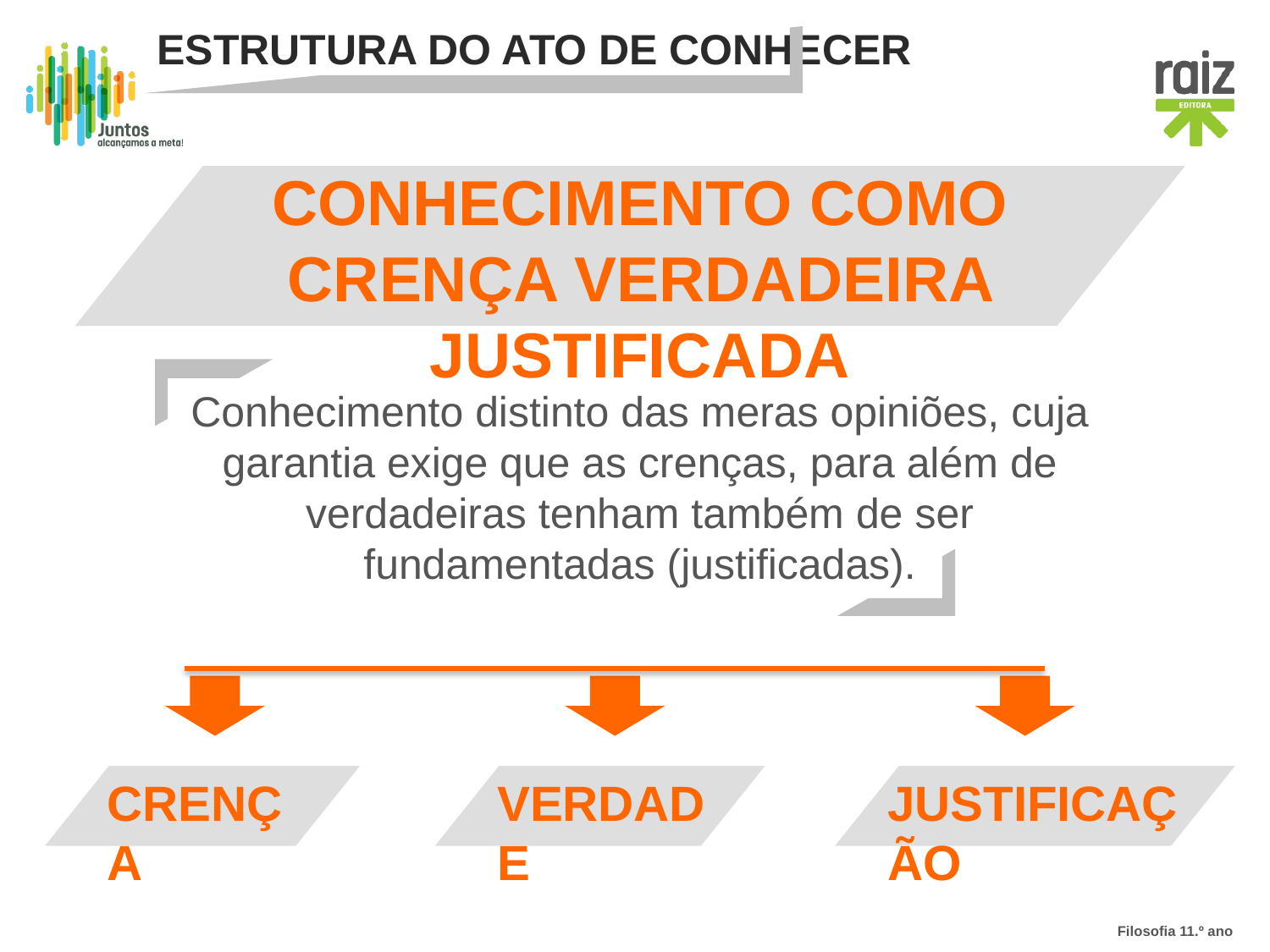

Estrutura do ato de conhecer

Conhecimento como crença verdadeira justificada

Conhecimento distinto das meras opiniões, cuja garantia exige que as crenças, para além de verdadeiras tenham também de ser fundamentadas (justificadas).

Crença

Verdade

Justificação